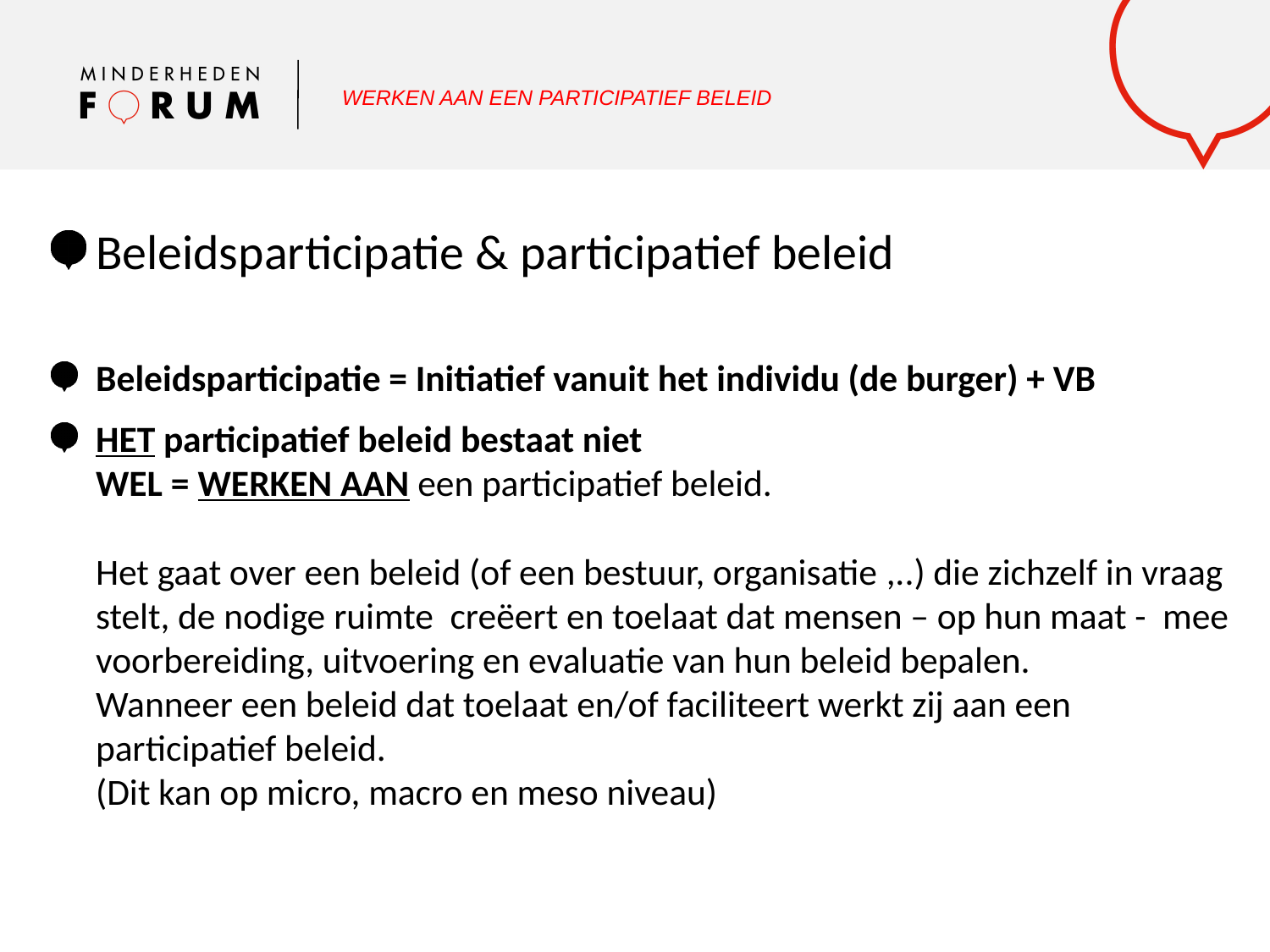

WERKEN AAN EEN PARTICIPATIEF BELEID
Beleidsparticipatie & participatief beleid
Beleidsparticipatie = Initiatief vanuit het individu (de burger) + VB
HET participatief beleid bestaat niet
WEL = WERKEN AAN een participatief beleid.
Het gaat over een beleid (of een bestuur, organisatie ,..) die zichzelf in vraag stelt, de nodige ruimte  creëert en toelaat dat mensen – op hun maat -  mee voorbereiding, uitvoering en evaluatie van hun beleid bepalen.
Wanneer een beleid dat toelaat en/of faciliteert werkt zij aan een participatief beleid.  
(Dit kan op micro, macro en meso niveau)